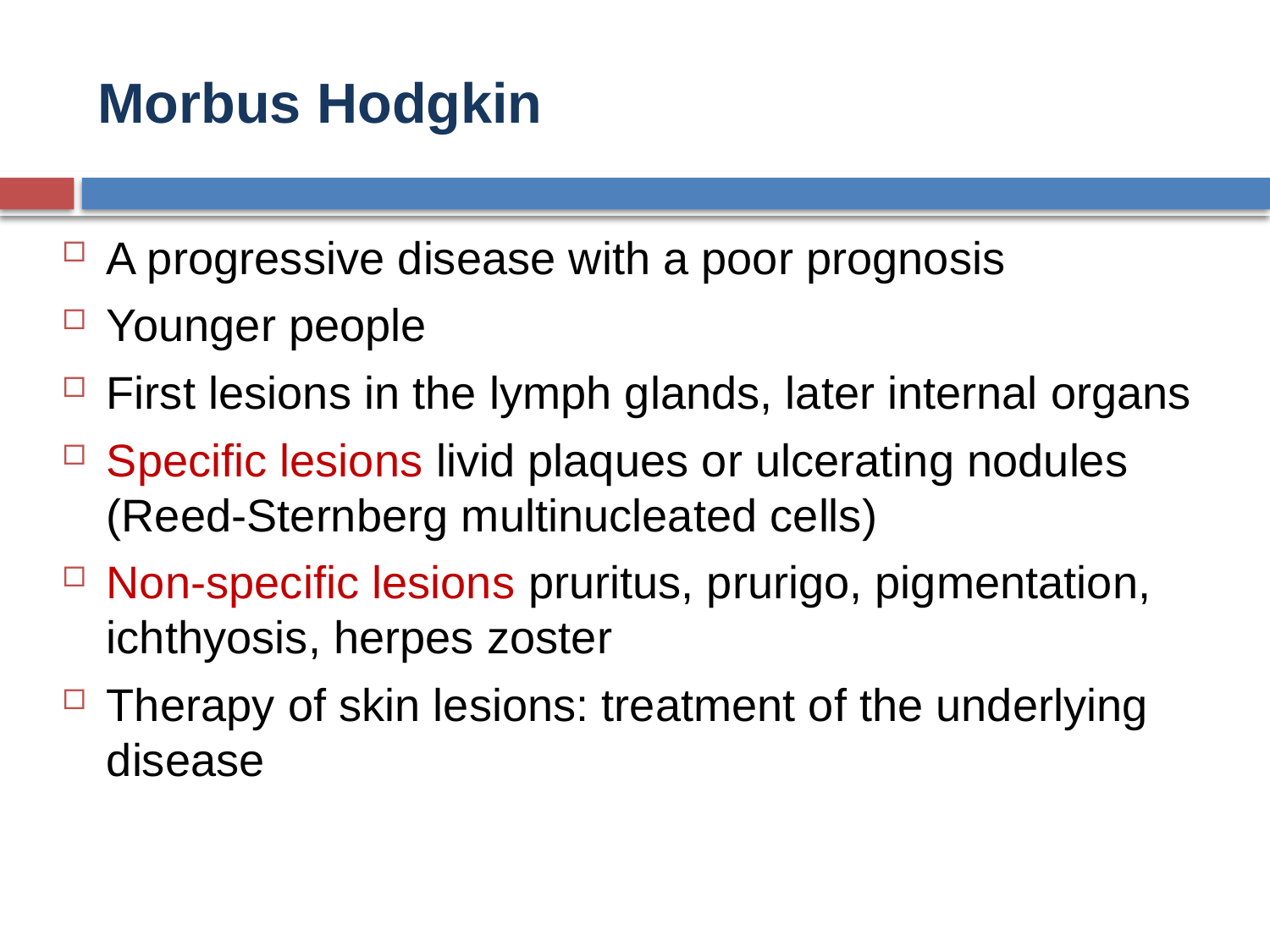

# Morbus Hodgkin
A progressive disease with a poor prognosis
Younger people
First lesions in the lymph glands, later internal organs
Specific lesions livid plaques or ulcerating nodules (Reed-Sternberg multinucleated cells)
Non-specific lesions pruritus, prurigo, pigmentation, ichthyosis, herpes zoster
Therapy of skin lesions: treatment of the underlying disease